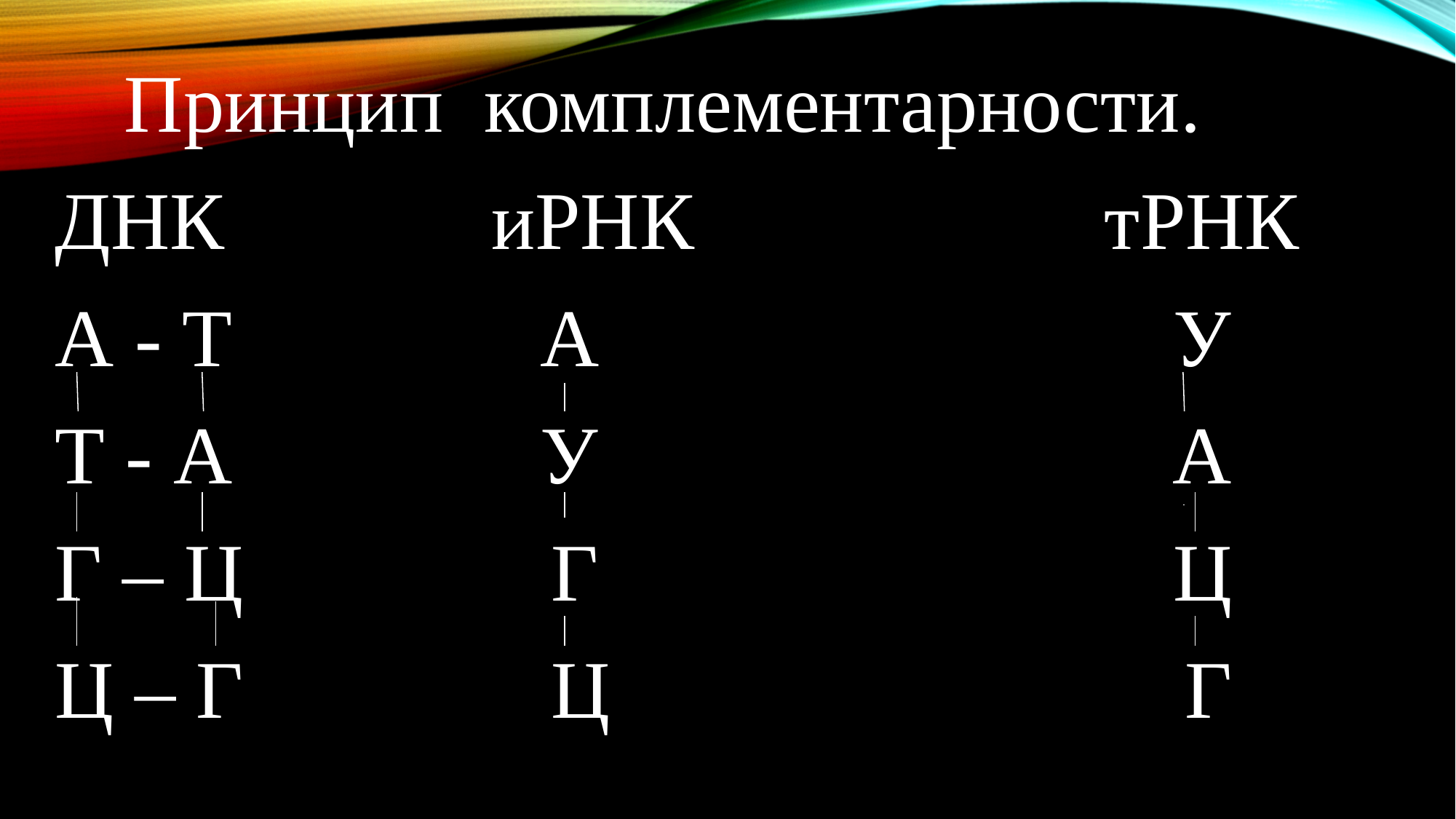

Принцип  комплементарности.
ДНК             иРНК                    тРНК
А - Т 	             А                            У
Т - А	             У                            А
Г – Ц               Г                            Ц
Ц – Г               Ц                            Г